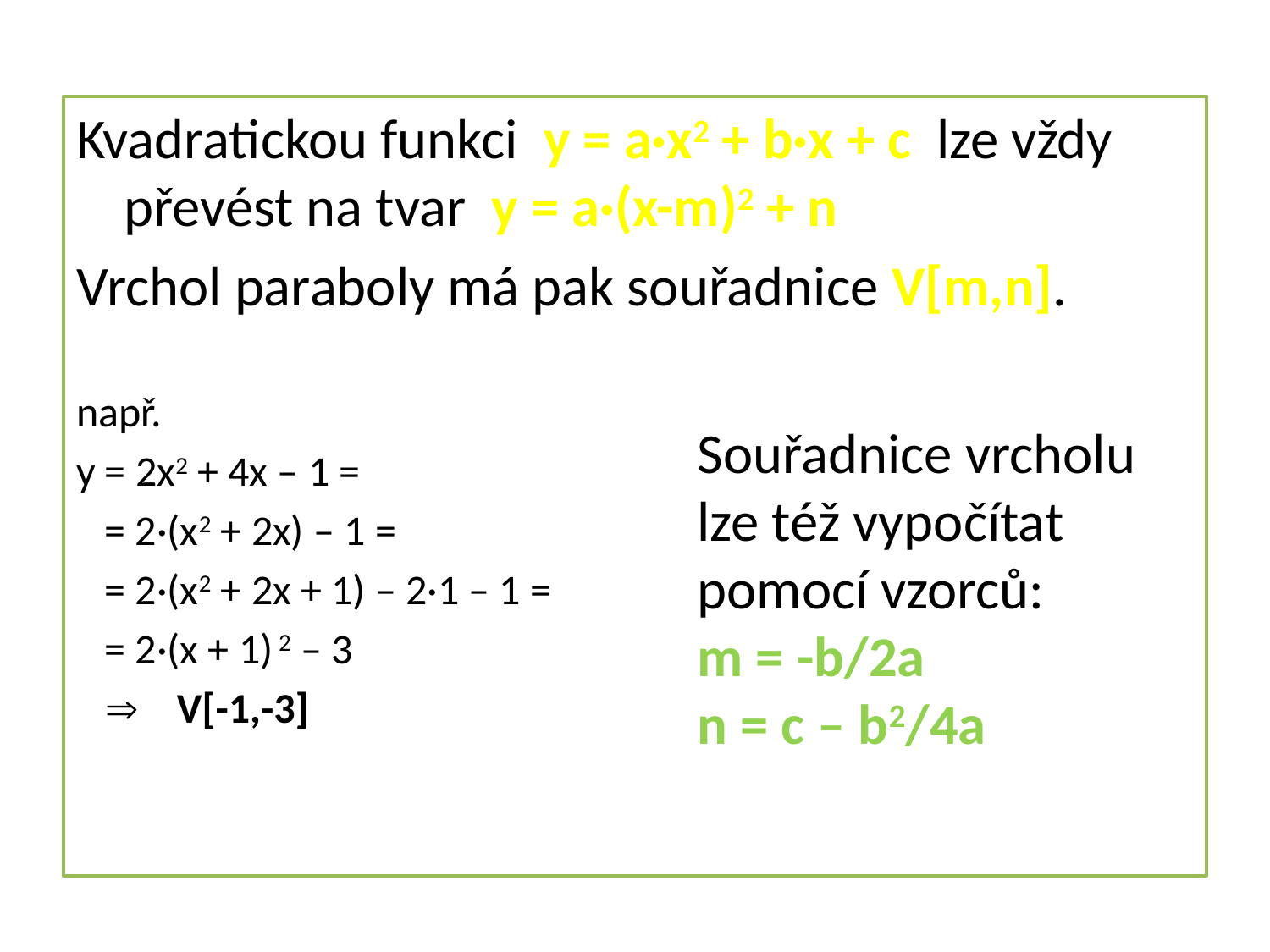

#
Kvadratickou funkci  y = a·x2 + b·x + c  lze vždy převést na tvar  y = a·(x-m)2 + n
Vrchol paraboly má pak souřadnice V[m,n].

např.
y = 2x2 + 4x – 1 =
   = 2·(x2 + 2x) – 1 =
   = 2·(x2 + 2x + 1) – 2·1 – 1 =
   = 2·(x + 1) 2 – 3
   ⇒    V[-1,-3]

Souřadnice vrcholu lze též vypočítat pomocí vzorců:
m = -b/2a
n = c – b2/4a